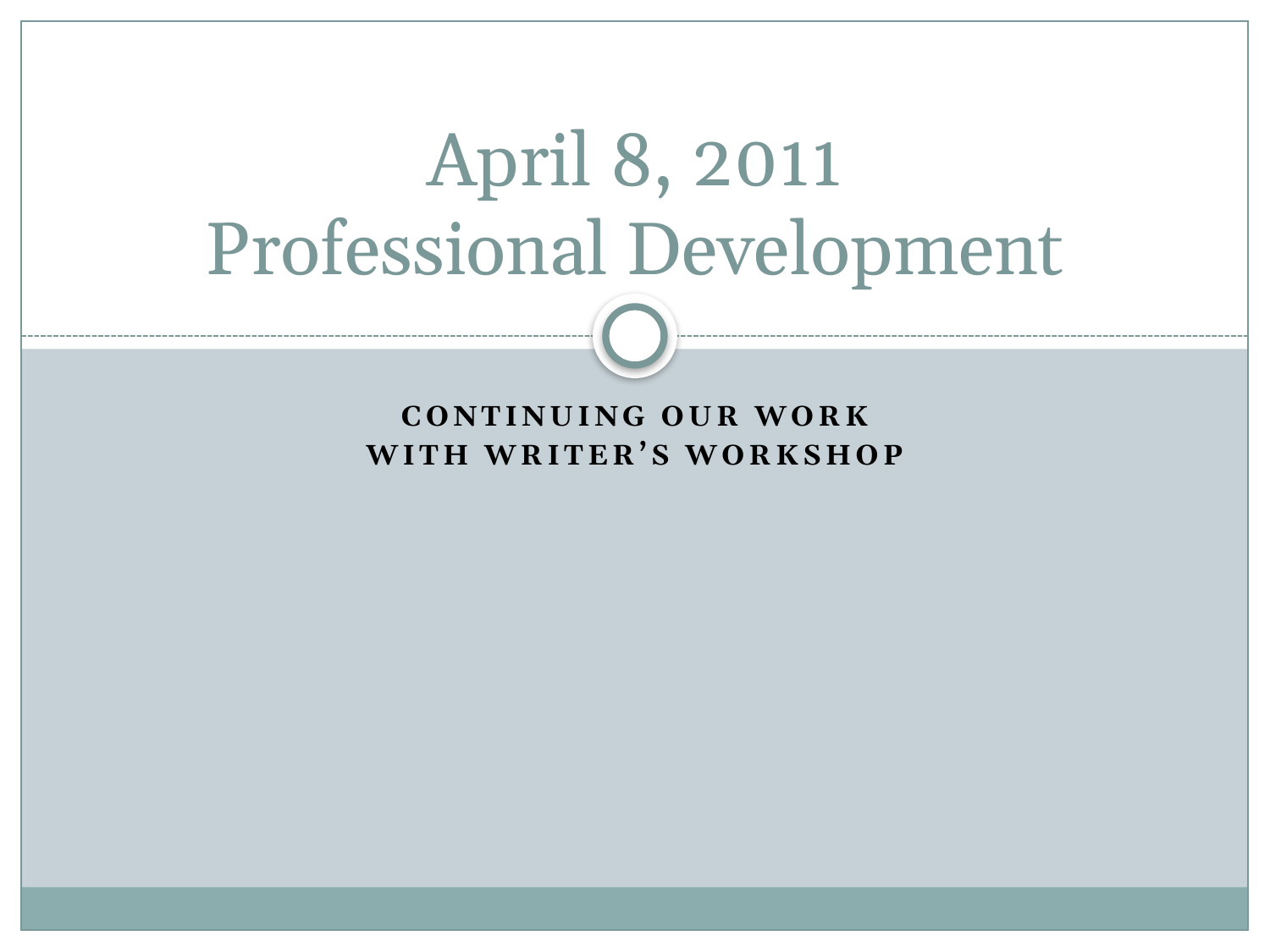

# April 8, 2011 Professional Development
Continuing our work
With Writer’s workshop